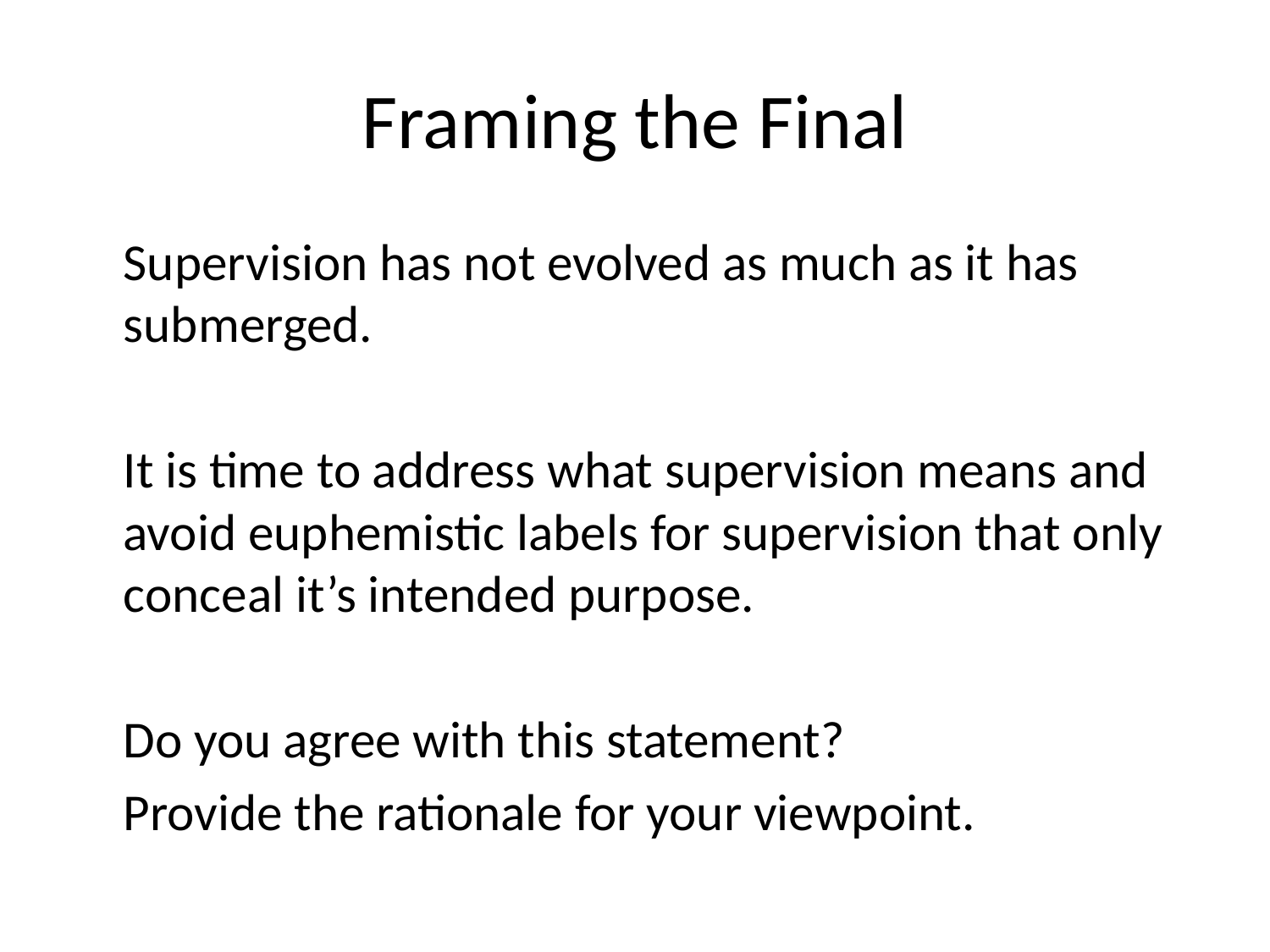

# Framing the Final
	Supervision has not evolved as much as it has submerged.

	It is time to address what supervision means and avoid euphemistic labels for supervision that only conceal it’s intended purpose.

	Do you agree with this statement?
	Provide the rationale for your viewpoint.